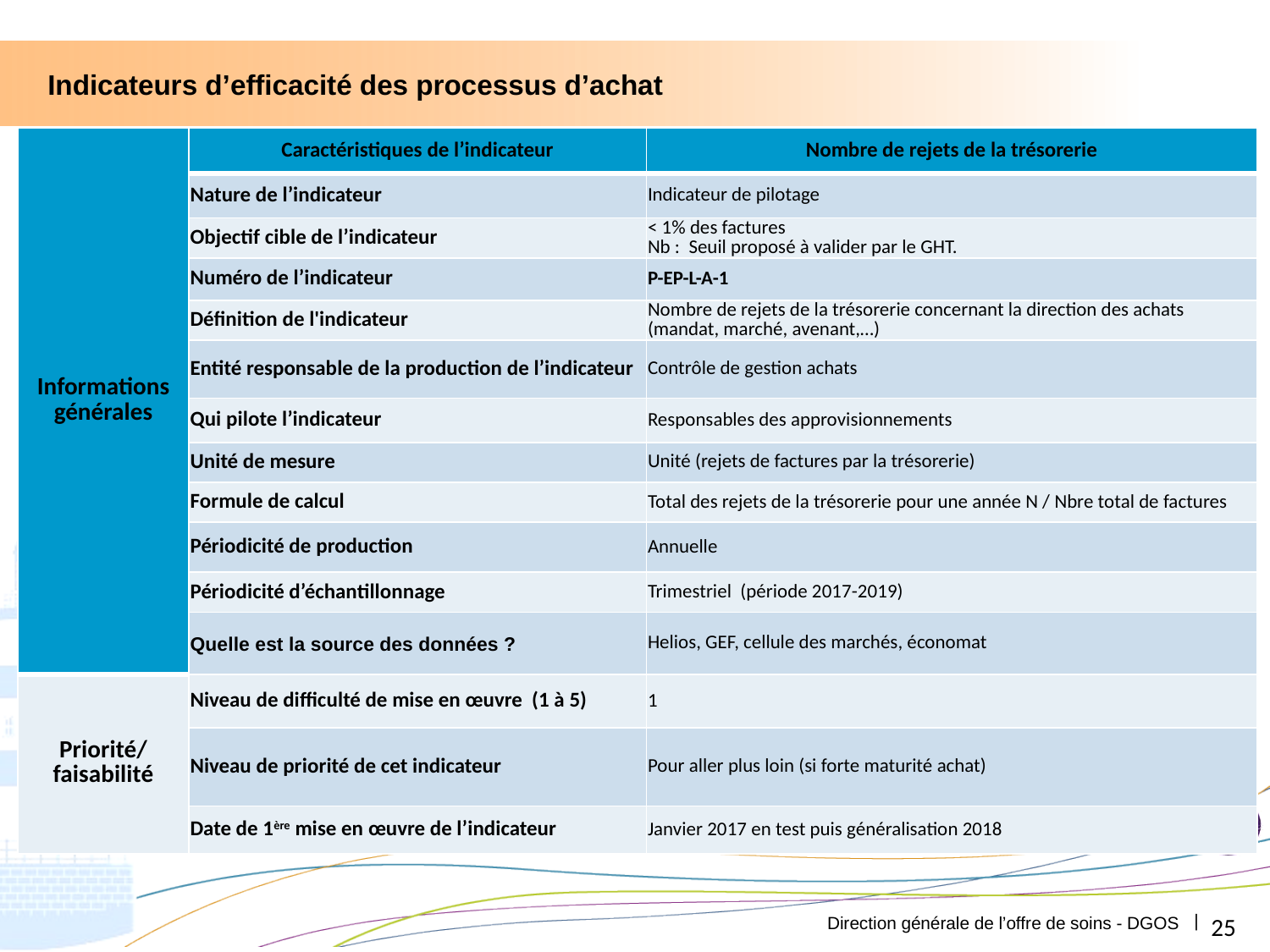

Indicateurs d’efficacité des processus d’achat
| Informations générales | Caractéristiques de l’indicateur | Nombre de rejets de la trésorerie |
| --- | --- | --- |
|  | Nature de l’indicateur | Indicateur de pilotage |
|  | Objectif cible de l’indicateur | < 1% des factures Nb : Seuil proposé à valider par le GHT. |
|  | Numéro de l’indicateur | P-EP-L-A-1 |
|  | Définition de l'indicateur | Nombre de rejets de la trésorerie concernant la direction des achats (mandat, marché, avenant,…) |
|  | Entité responsable de la production de l’indicateur | Contrôle de gestion achats |
|  | Qui pilote l’indicateur | Responsables des approvisionnements |
|  | Unité de mesure | Unité (rejets de factures par la trésorerie) |
|  | Formule de calcul | Total des rejets de la trésorerie pour une année N / Nbre total de factures |
|  | Périodicité de production | Annuelle |
|  | Périodicité d’échantillonnage | Trimestriel (période 2017-2019) |
|  | Quelle est la source des données ? | Helios, GEF, cellule des marchés, économat |
| Priorité/ faisabilité | Niveau de difficulté de mise en œuvre (1 à 5) | 1 |
|  | Niveau de priorité de cet indicateur | Pour aller plus loin (si forte maturité achat) |
|  | Date de 1ère mise en œuvre de l’indicateur | Janvier 2017 en test puis généralisation 2018 |
25